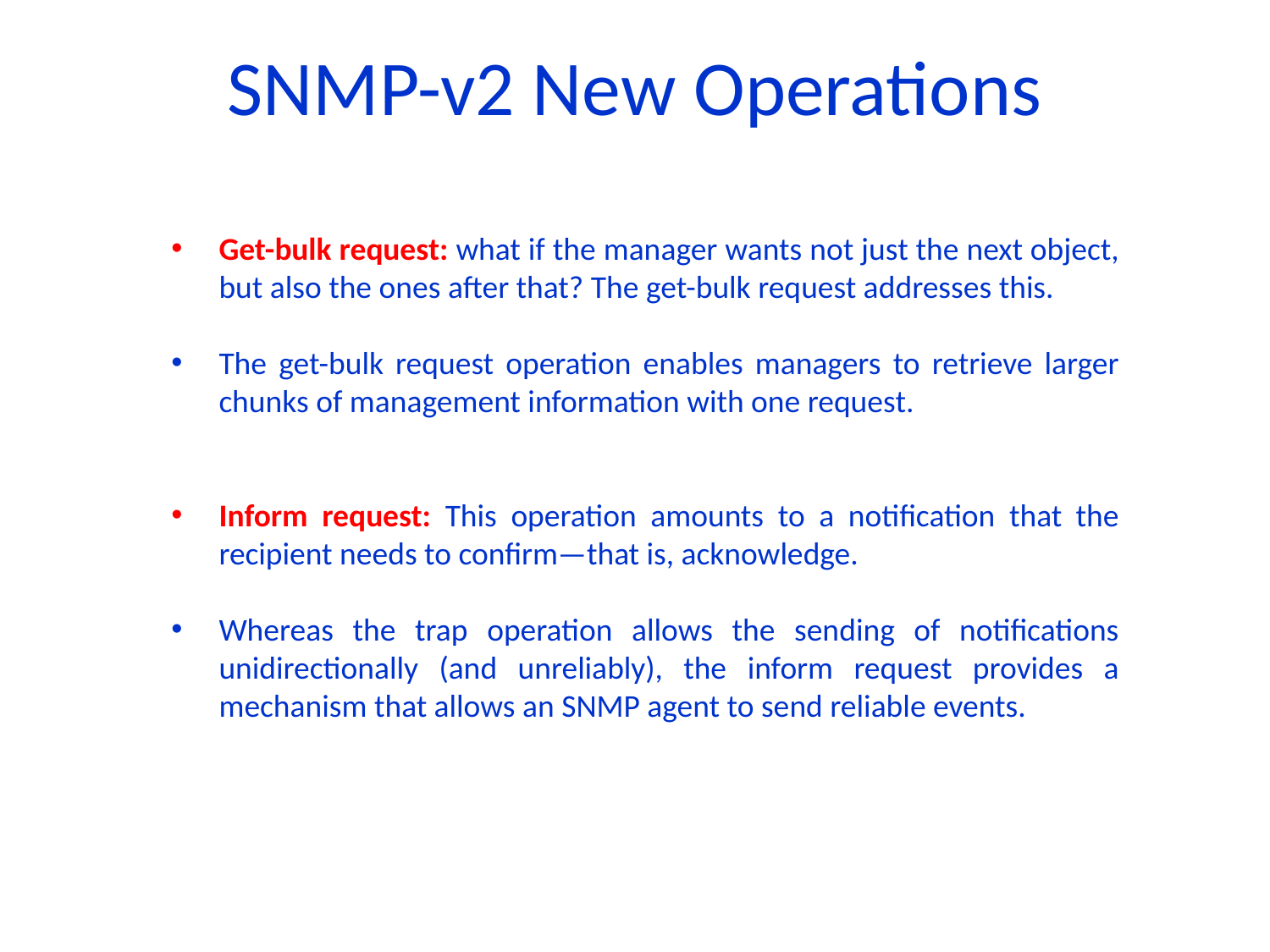

SNMP-v2 New Operations
Get-bulk request: what if the manager wants not just the next object, but also the ones after that? The get-bulk request addresses this.

The get-bulk request operation enables managers to retrieve larger chunks of management information with one request.

Inform request: This operation amounts to a notification that the recipient needs to confirm—that is, acknowledge.

Whereas the trap operation allows the sending of notifications unidirectionally (and unreliably), the inform request provides a mechanism that allows an SNMP agent to send reliable events.